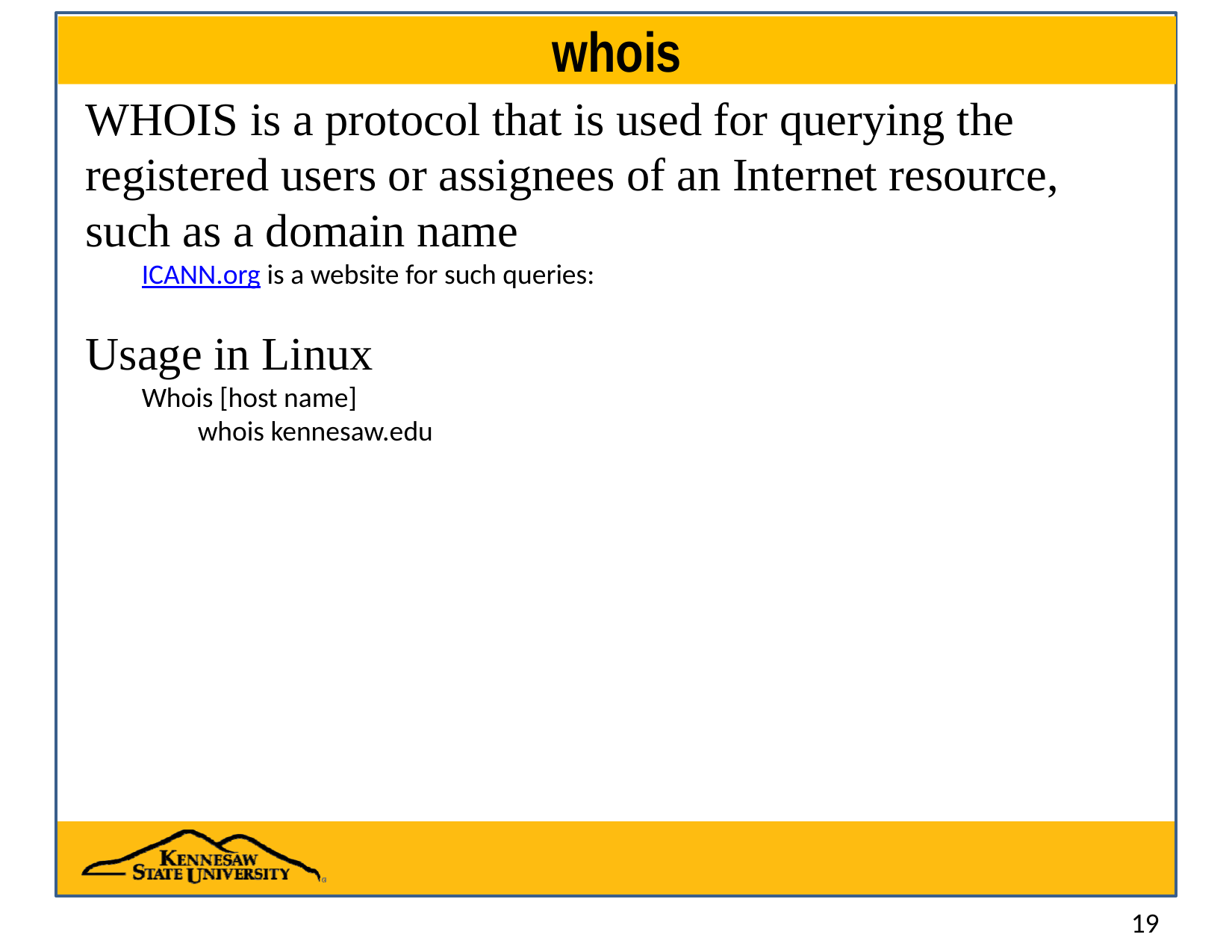

# whois
WHOIS is a protocol that is used for querying the registered users or assignees of an Internet resource, such as a domain name
ICANN.org is a website for such queries:
Usage in Linux
Whois [host name]
whois kennesaw.edu